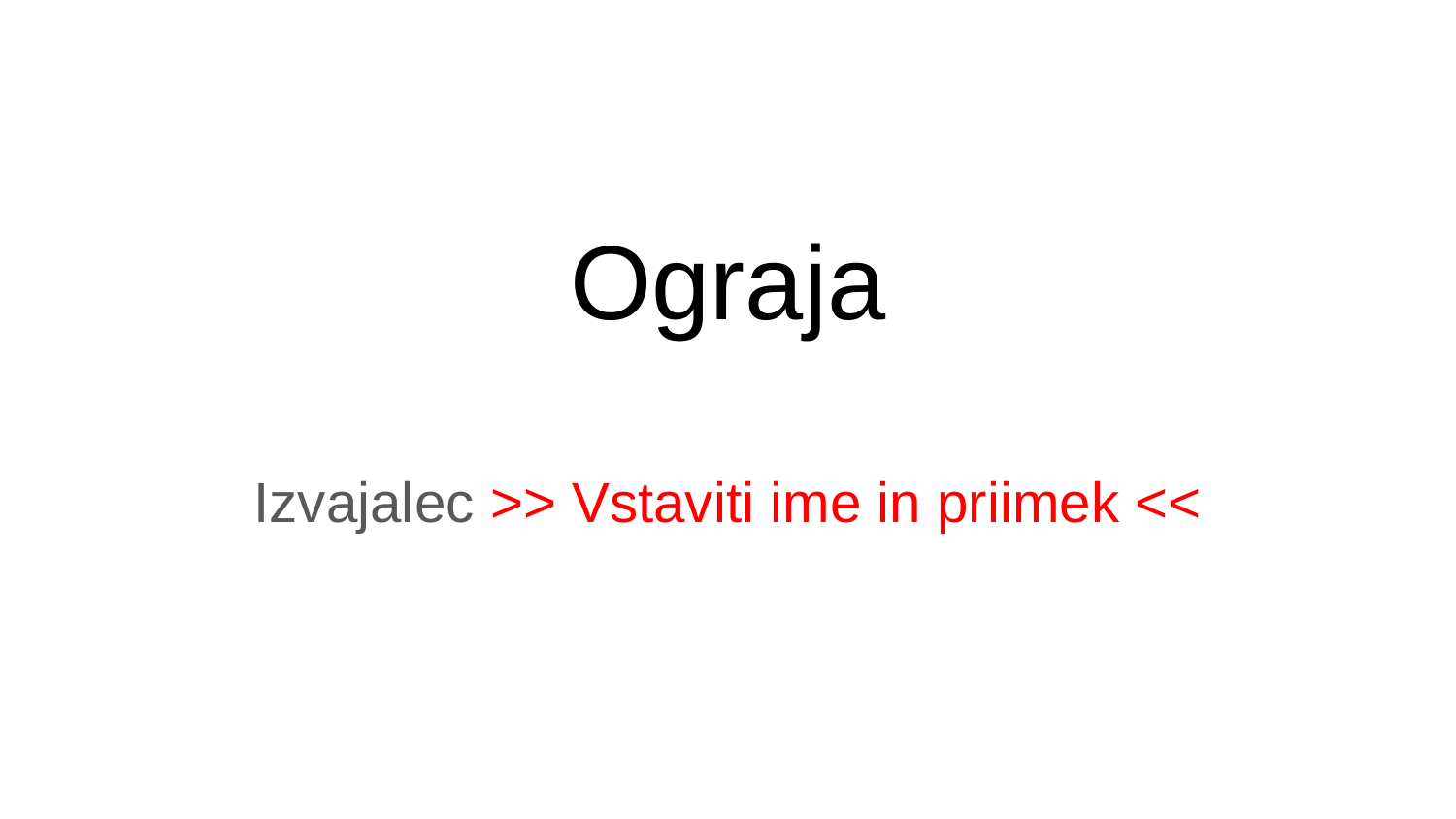

# Ograja
Izvajalec >> Vstaviti ime in priimek <<